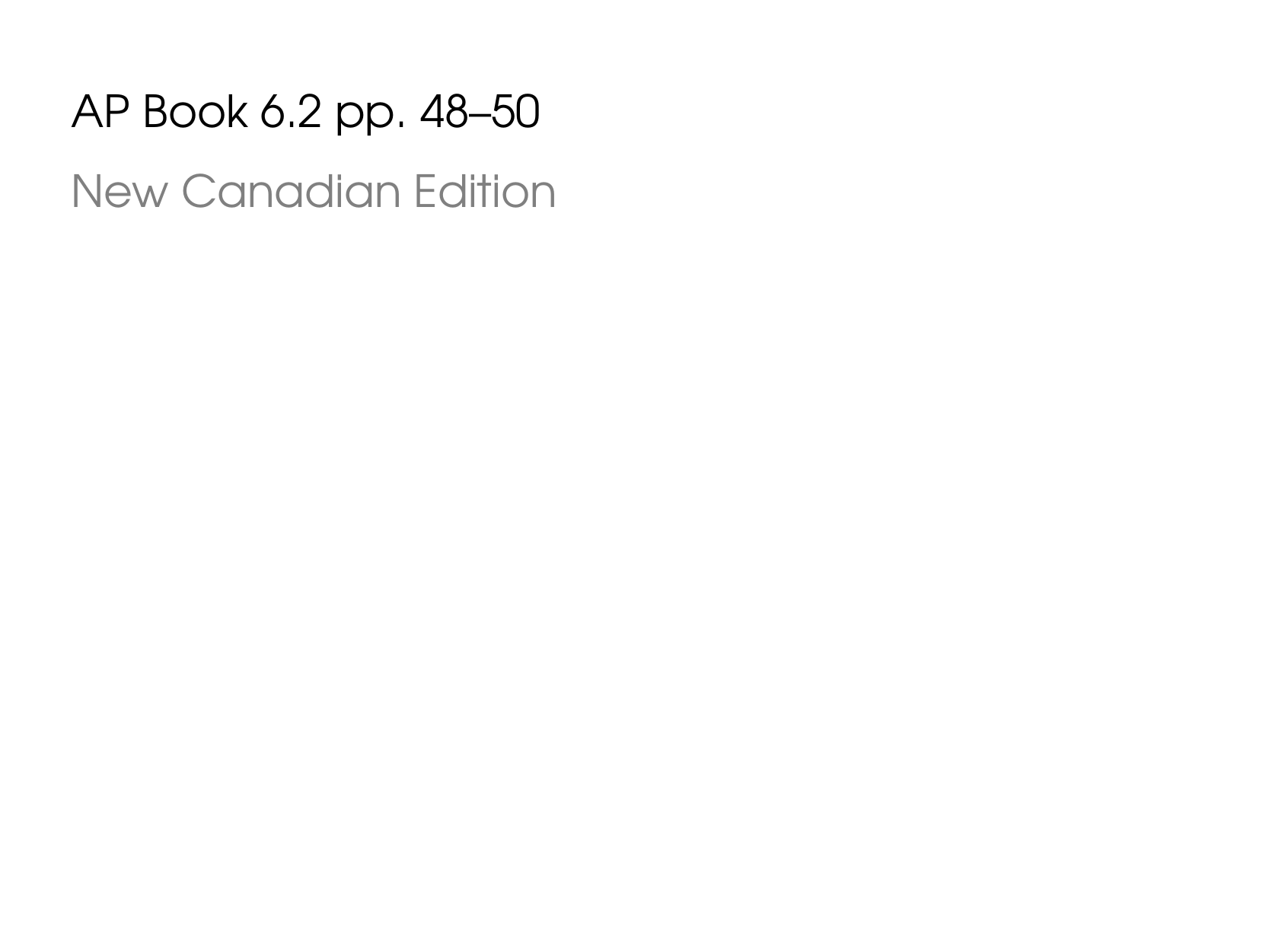

AP Book 6.2 pp. 48–50
New Canadian Edition